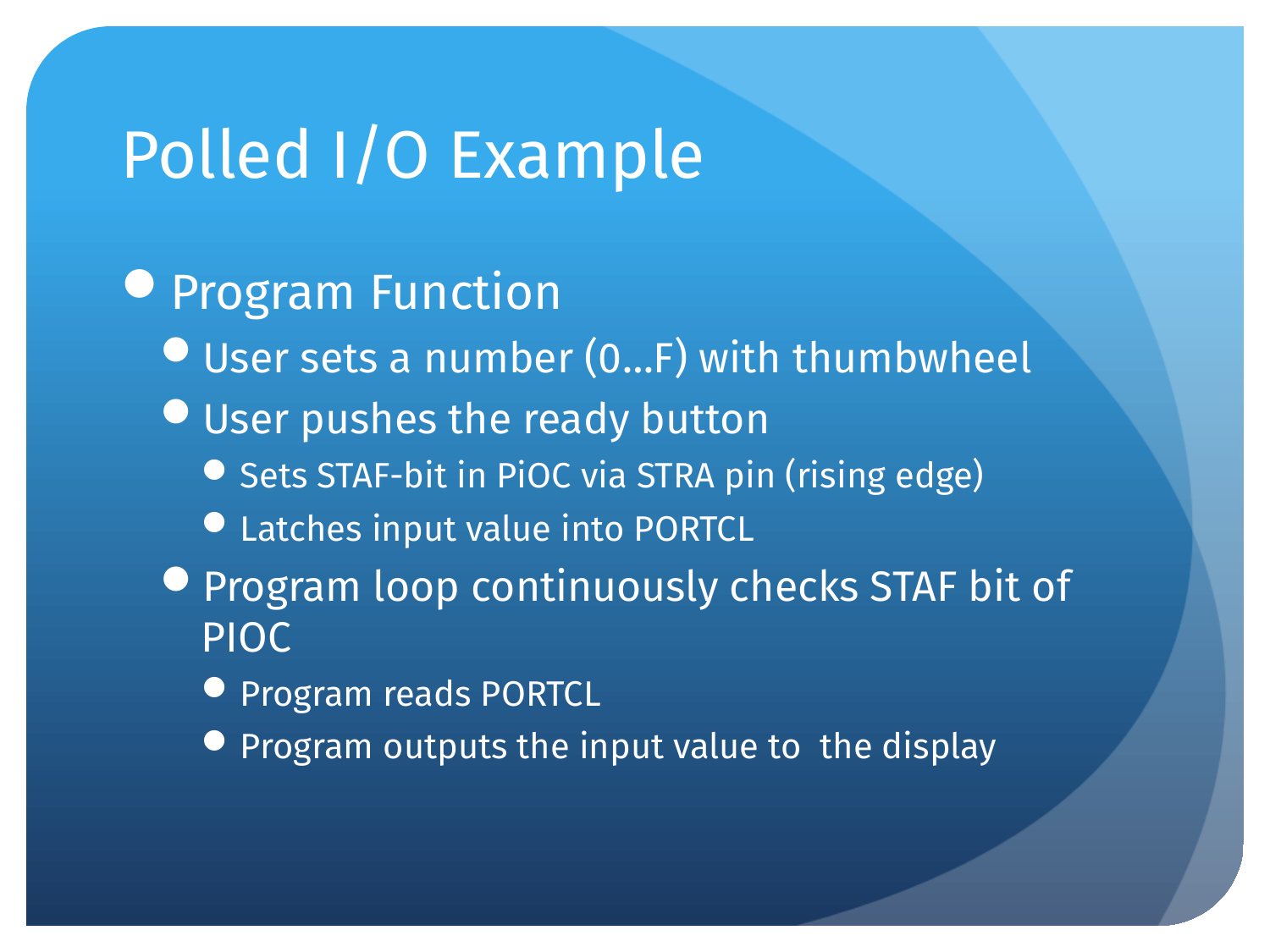

# Polled I/O Example
Program Function
User sets a number (0…F) with thumbwheel
User pushes the ready button
Sets STAF-bit in PiOC via STRA pin (rising edge)
Latches input value into PORTCL
Program loop continuously checks STAF bit of PIOC
Program reads PORTCL
Program outputs the input value to  the display